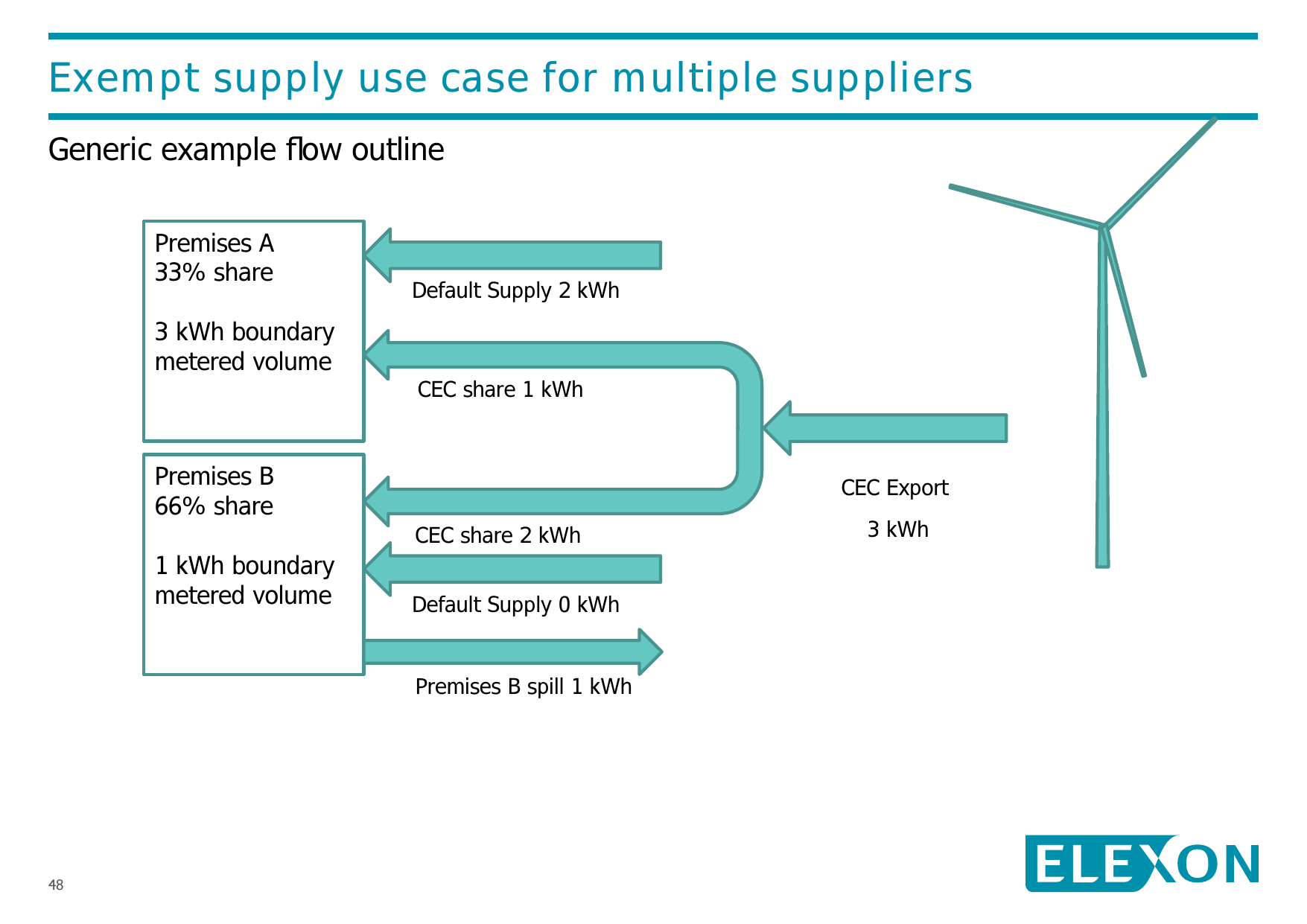

# Exempt supply use case for multiple suppliers

Generic example flow outline
Premises A
33% share

3 kWh boundary metered volume

Default Supply 2 kWh

CEC share 1 kWh

Premises B
66% share

1 kWh boundary metered volume
CEC Export
3 kWh
CEC share 2 kWh

Default Supply 0 kWh

Premises B spill 1 kWh
48